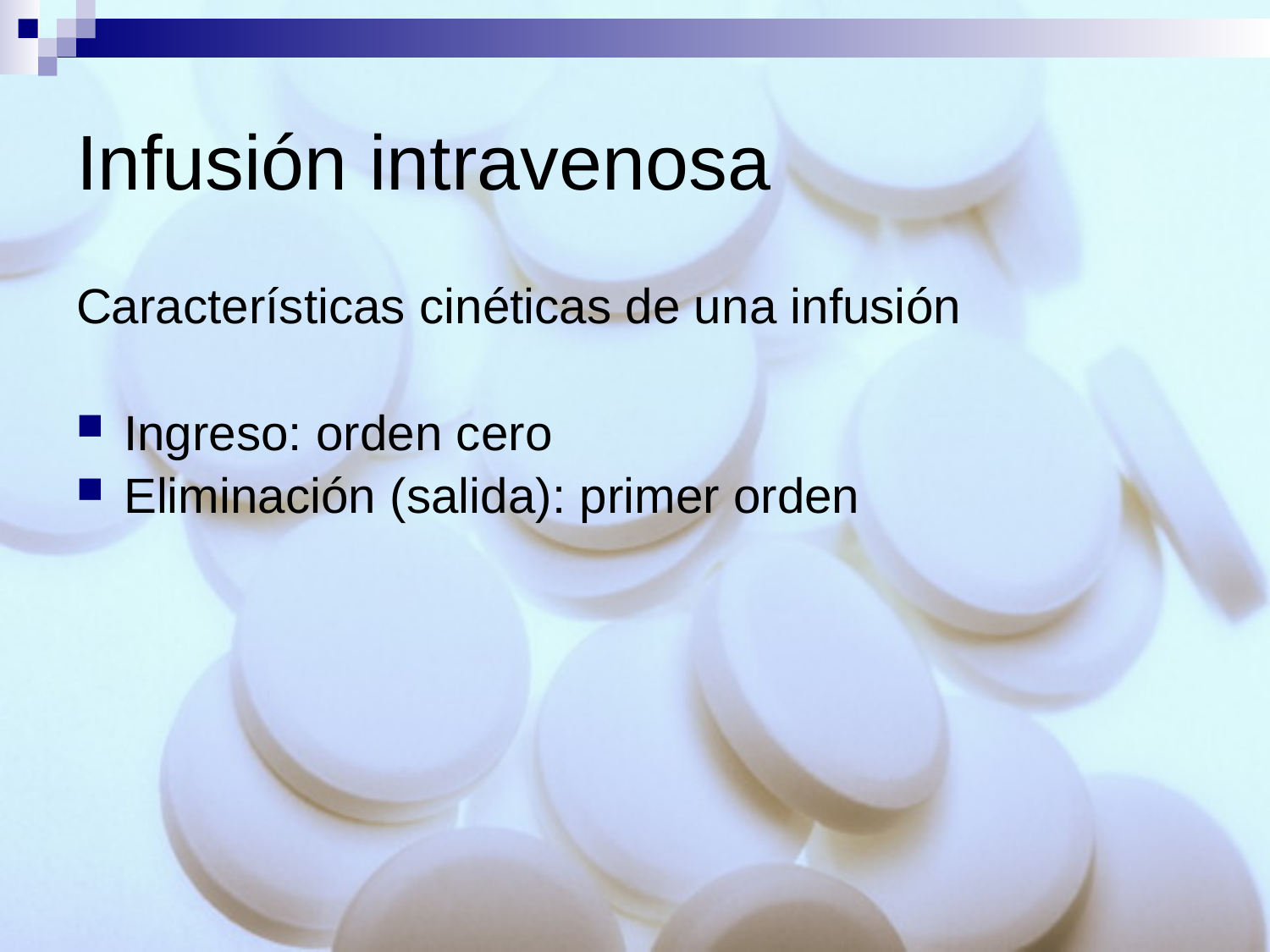

# Infusión intravenosa
Características cinéticas de una infusión

Ingreso: orden cero
Eliminación (salida): primer orden